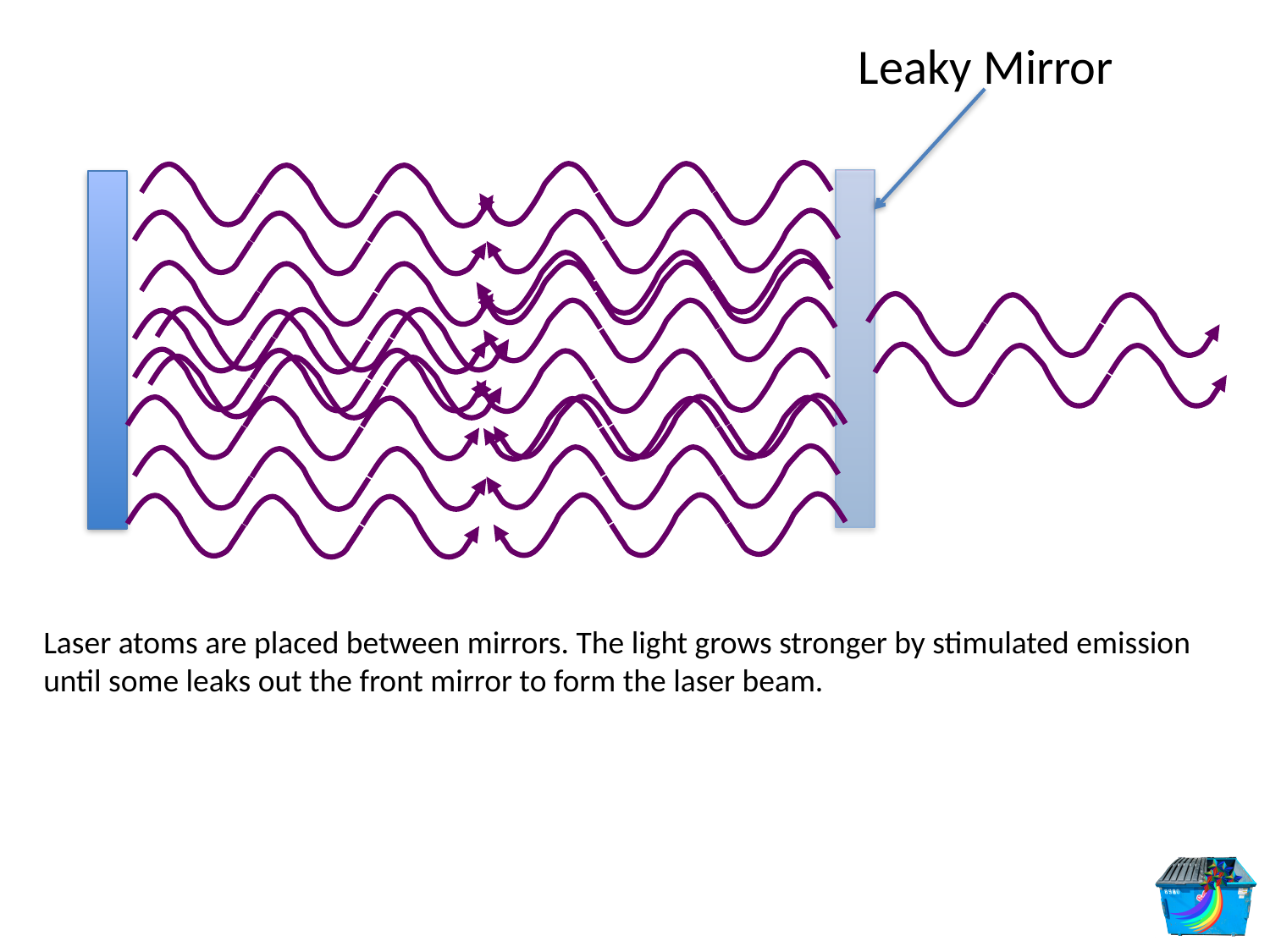

Leaky Mirror

Laser atoms are placed between mirrors. The light grows stronger by stimulated emission until some leaks out the front mirror to form the laser beam.